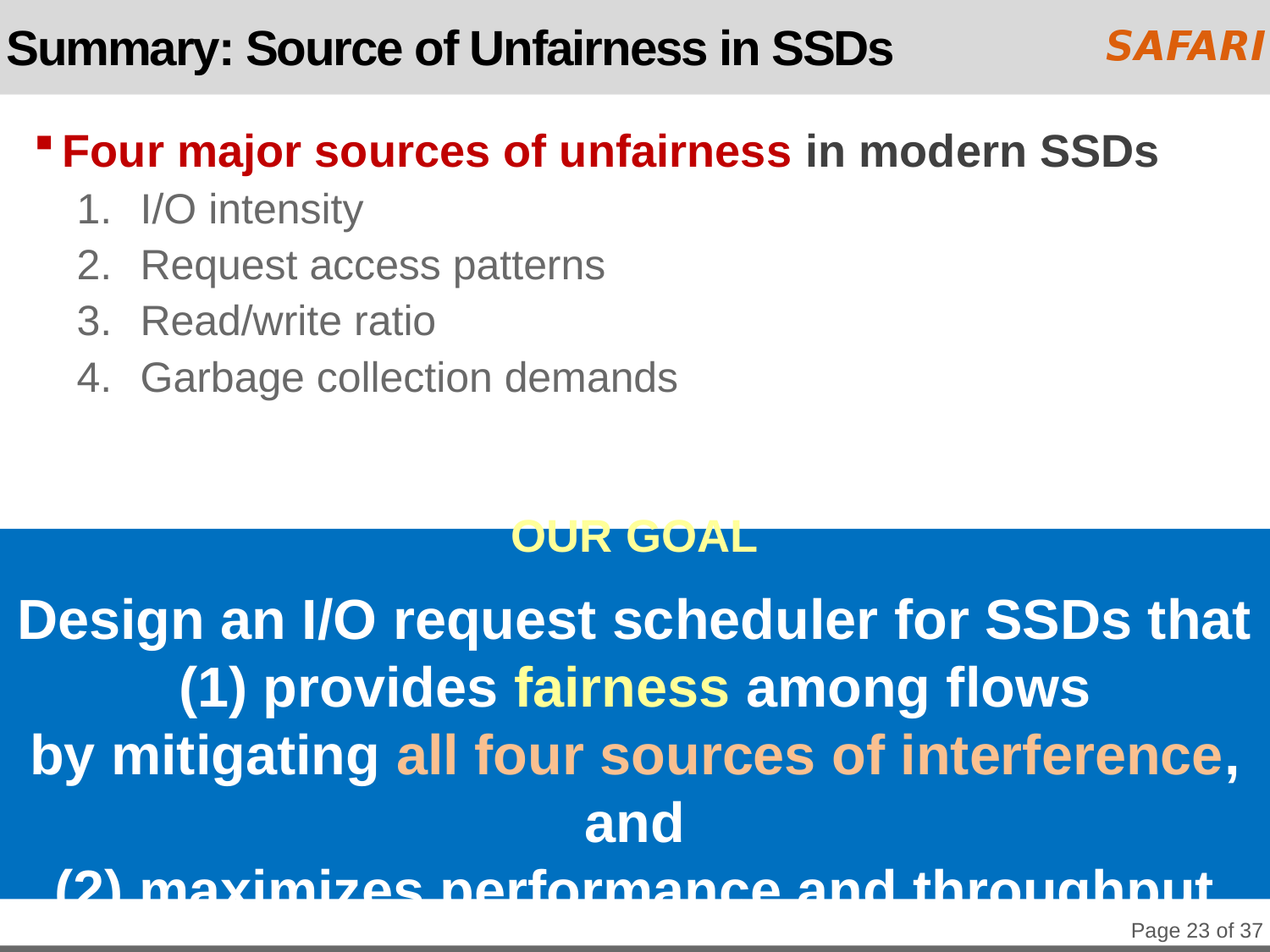

# Summary: Source of Unfairness in SSDs
Four major sources of unfairness in modern SSDs
I/O intensity
Request access patterns
Read/write ratio
Garbage collection demands
OUR GOAL
Design an I/O request scheduler for SSDs that
(1) provides fairness among flows
by mitigating all four sources of interference, and
(2) maximizes performance and throughput
Page 23 of 37